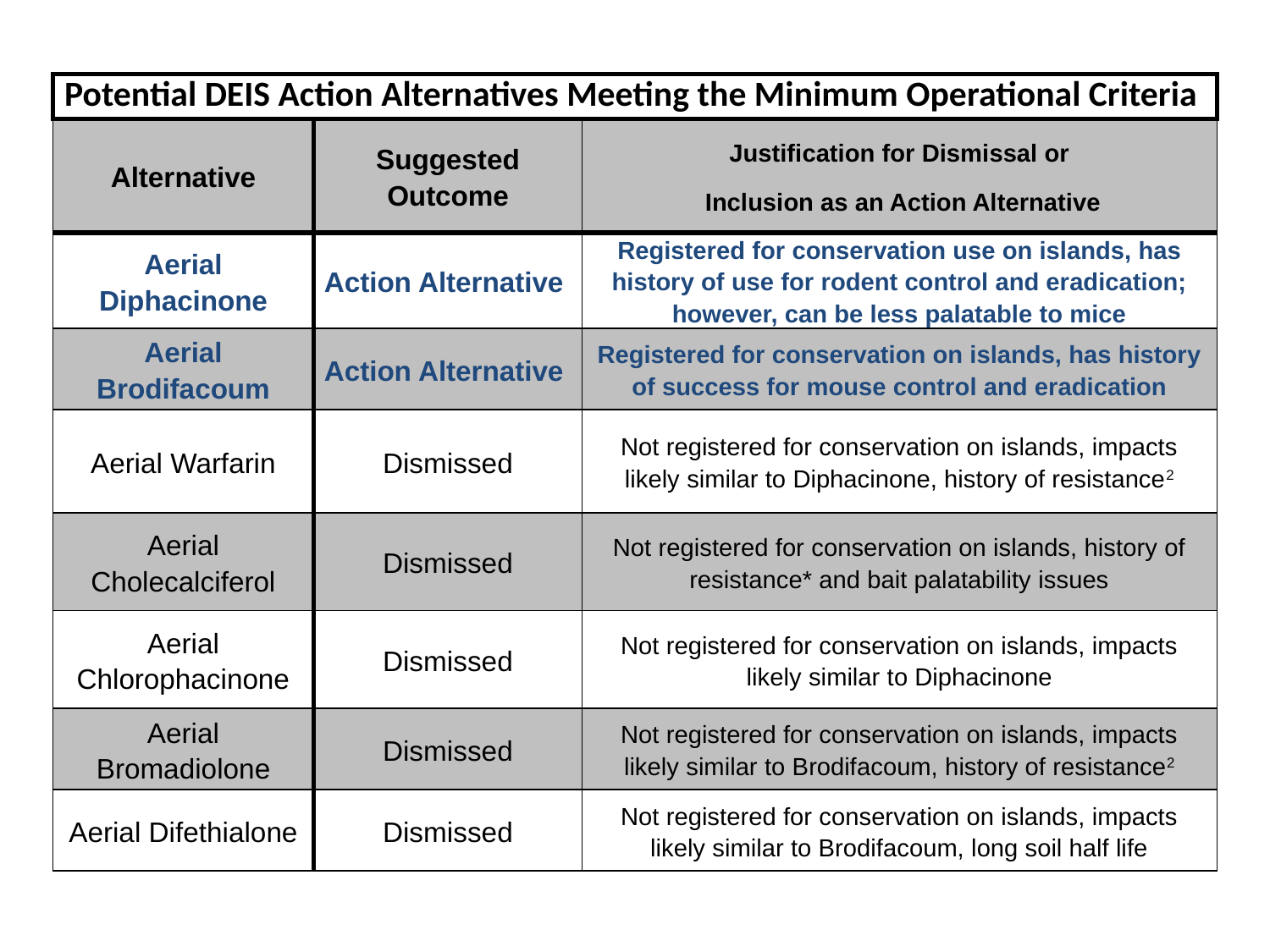

| Potential DEIS Action Alternatives Meeting the Minimum Operational Criteria |  |  |
| --- | --- | --- |
| Alternative | Suggested Outcome | Justification for Dismissal or Inclusion as an Action Alternative |
| Aerial Diphacinone | Action Alternative | Registered for conservation use on islands, has history of use for rodent control and eradication; however, can be less palatable to mice |
| Aerial Brodifacoum | Action Alternative | Registered for conservation on islands, has history of success for mouse control and eradication |
| Aerial Warfarin | Dismissed | Not registered for conservation on islands, impacts likely similar to Diphacinone, history of resistance2 |
| Aerial Cholecalciferol | Dismissed | Not registered for conservation on islands, history of resistance\* and bait palatability issues |
| Aerial Chlorophacinone | Dismissed | Not registered for conservation on islands, impacts likely similar to Diphacinone |
| Aerial Bromadiolone | Dismissed | Not registered for conservation on islands, impacts likely similar to Brodifacoum, history of resistance2 |
| Aerial Difethialone | Dismissed | Not registered for conservation on islands, impacts likely similar to Brodifacoum, long soil half life |